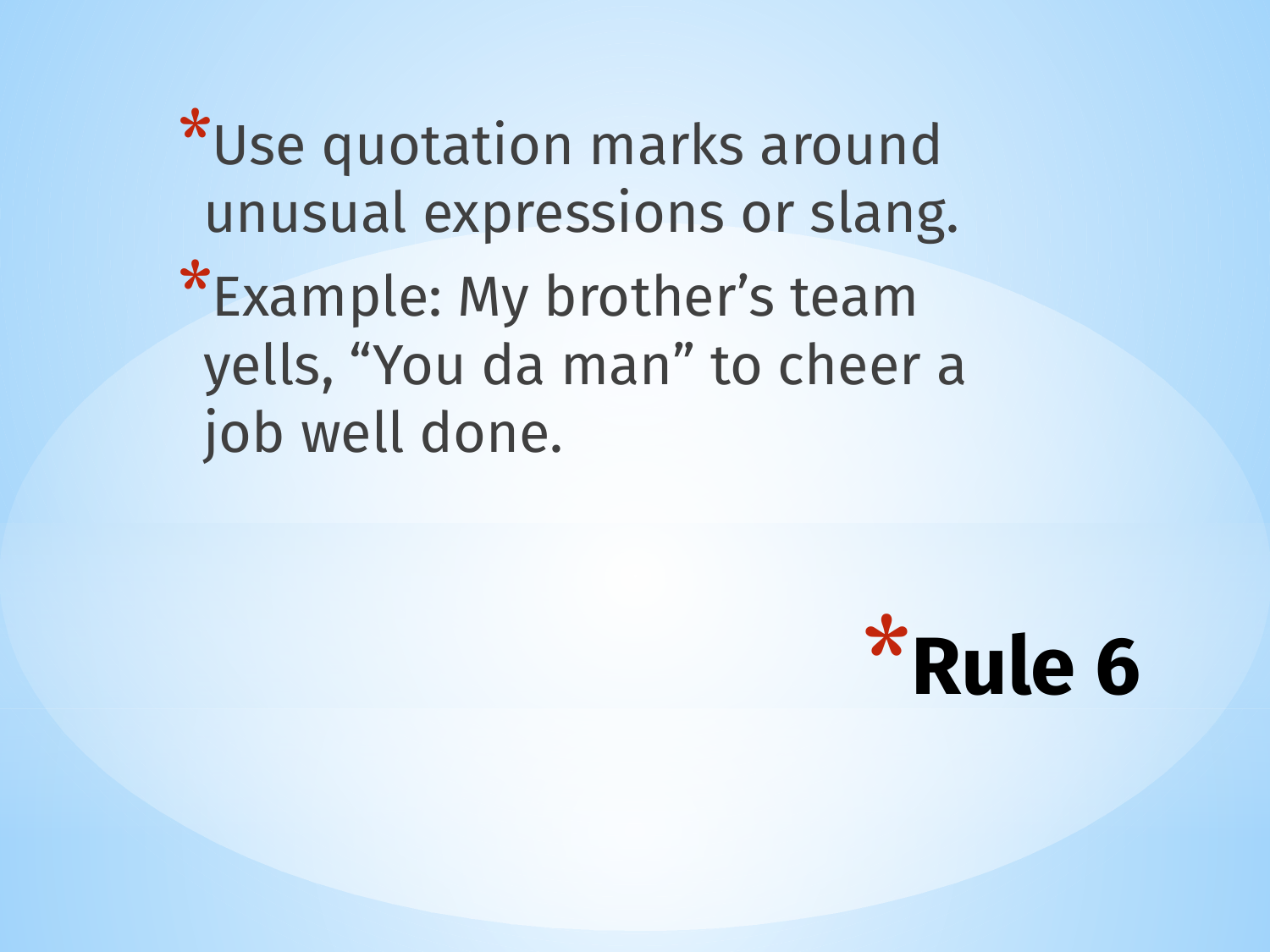

Use quotation marks around unusual expressions or slang.
Example: My brother’s team yells, “You da man” to cheer a job well done.
# Rule 6